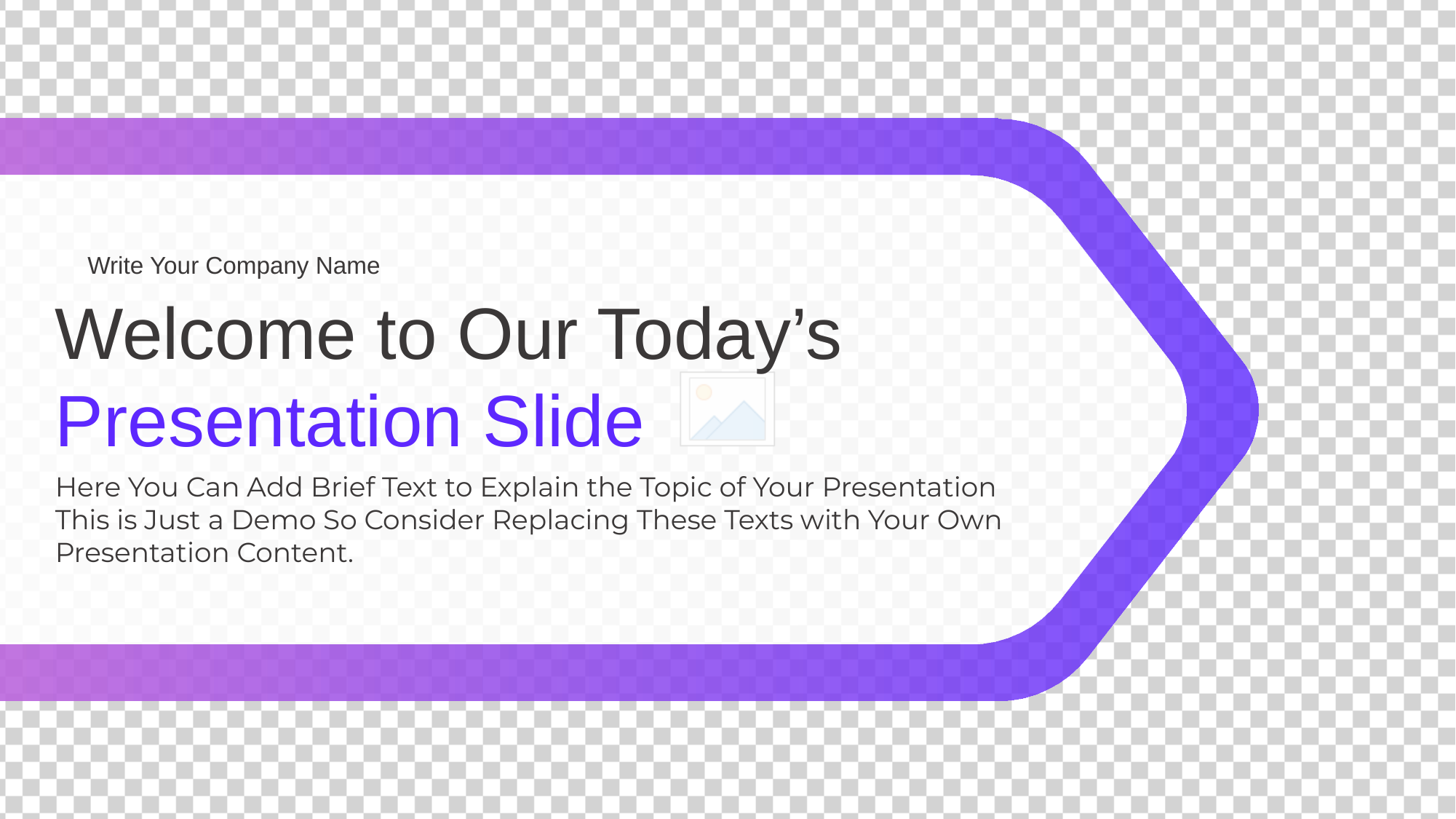

Write Your Company Name
Welcome to Our Today’s Presentation Slide
Here You Can Add Brief Text to Explain the Topic of Your Presentation
This is Just a Demo So Consider Replacing These Texts with Your Own Presentation Content.